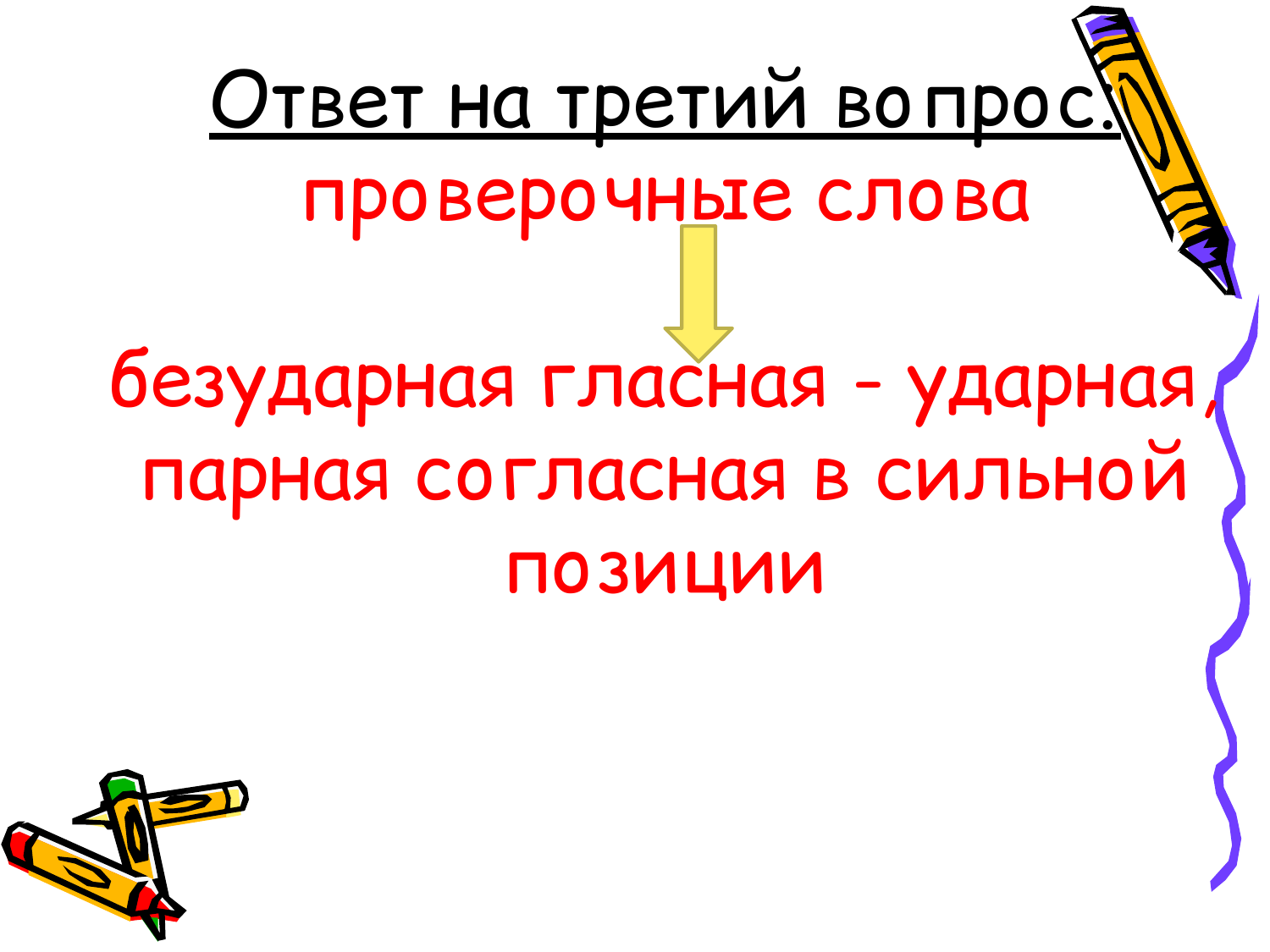

# Ответ на третий вопрос: проверочные слова безударная гласная - ударная, парная согласная в сильной позиции